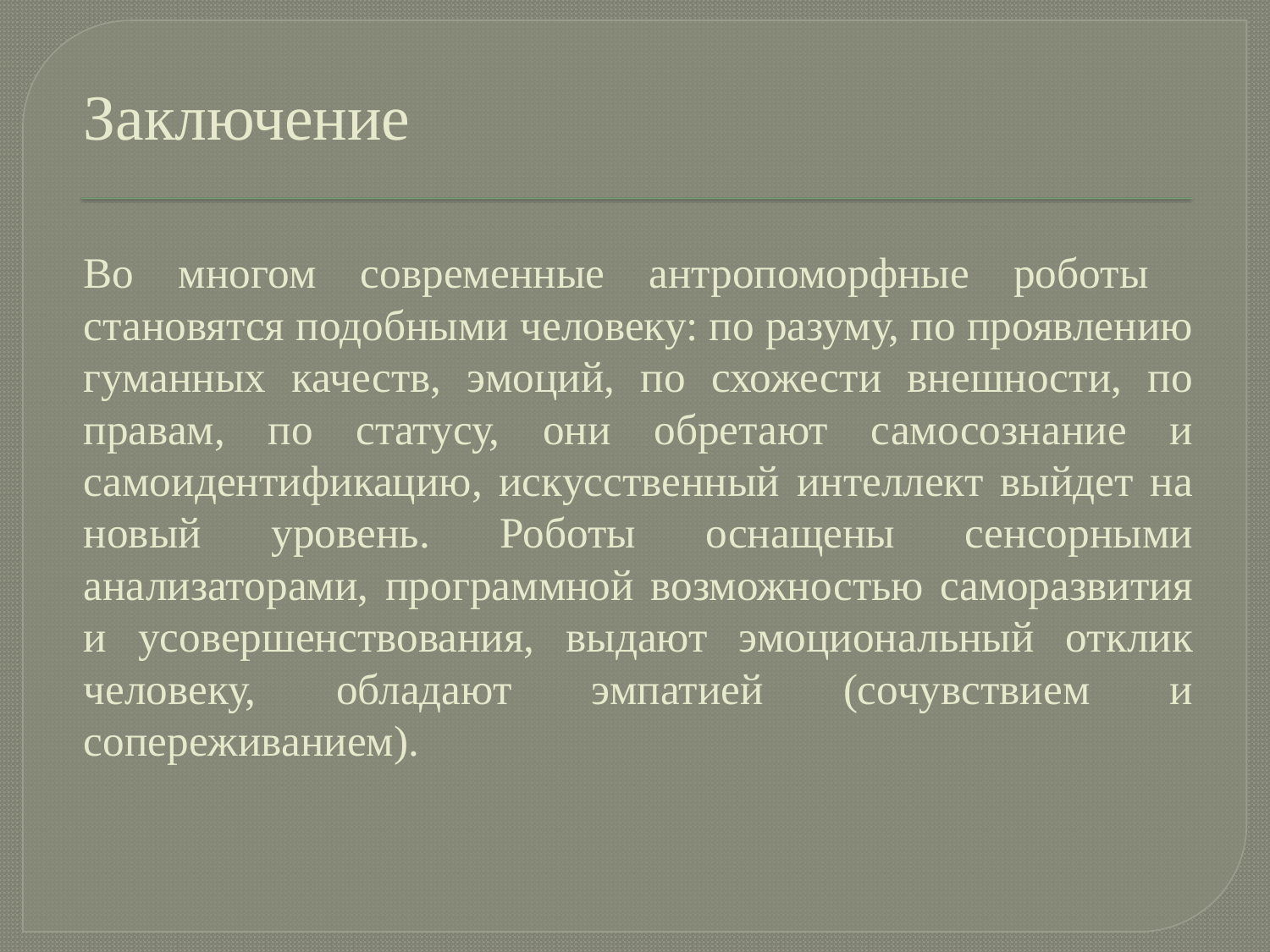

# Заключение Во многом современные антропоморфные роботы  становятся подобными человеку: по разуму, по проявлению гуманных качеств, эмоций, по схожести внешности, по правам, по статусу, они обретают самосознание и самоидентификацию, искусственный интеллект выйдет на новый уровень. Роботы оснащены сенсорными анализаторами, программной возможностью саморазвития и усовершенствования, выдают эмоциональный отклик человеку, обладают эмпатией (сочувствием и сопереживанием).